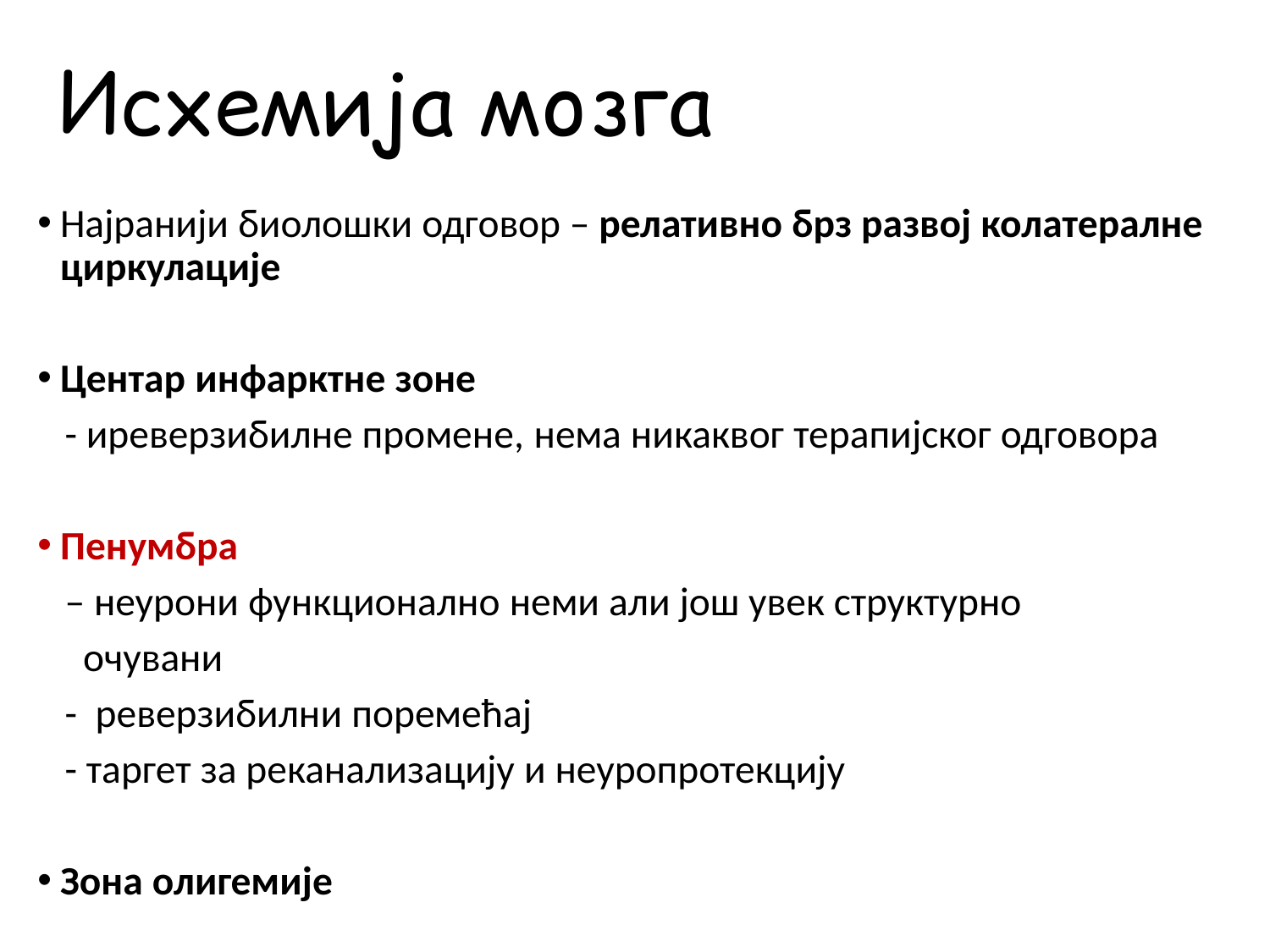

# Исхемија мозга
Најранији биолошки одговор – релативно брз развој колатералне циркулације

Центар инфарктне зоне
   - иреверзибилне промене, нема никаквог терапијског одговора

Пенумбра
   – неурони функционално неми али још увек структурно
     очувани
   -  реверзибилни поремећај
   - таргет за реканализацију и неуропротекцију

Зона олигемије